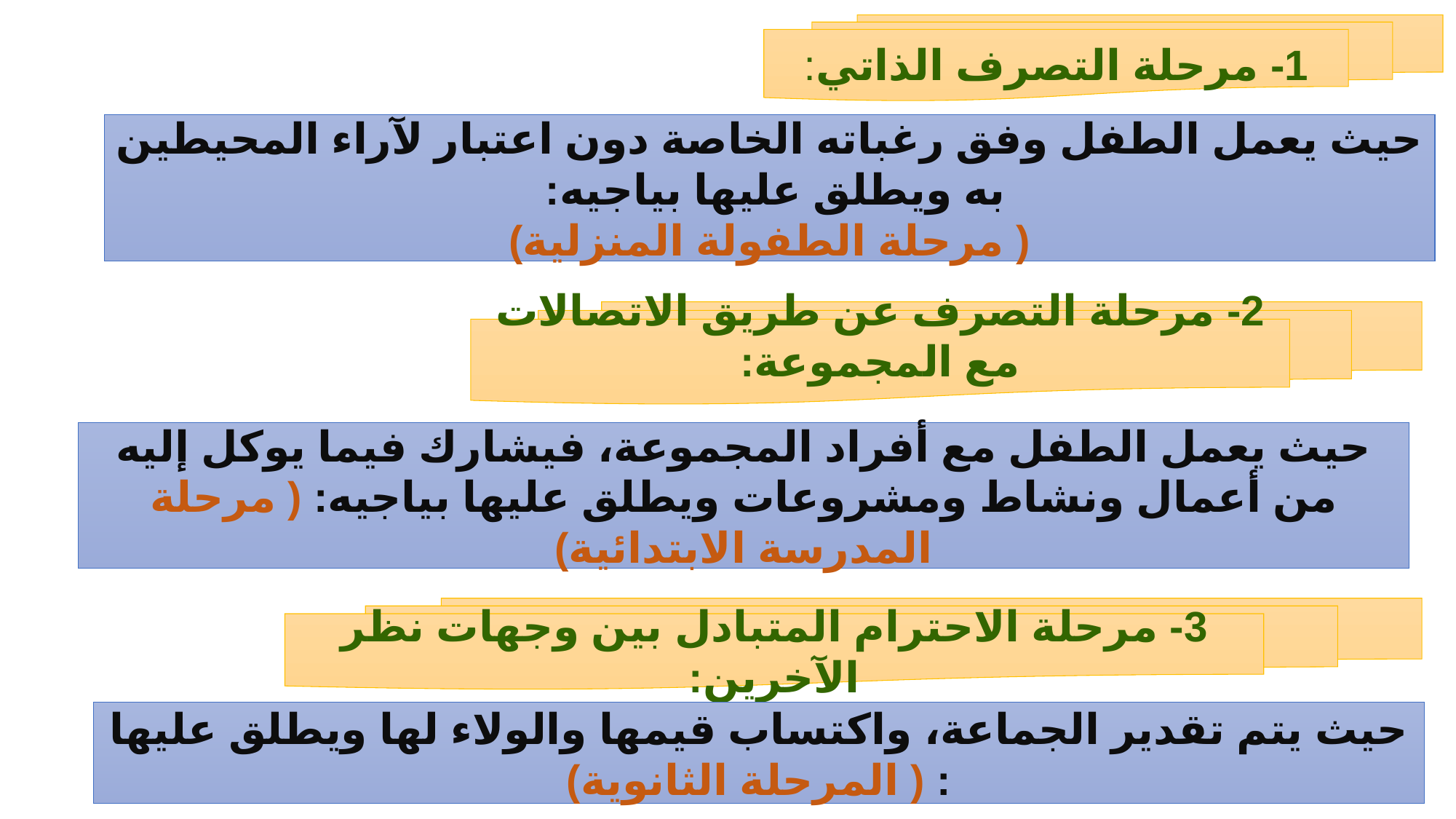

1- مرحلة التصرف الذاتي:
حيث يعمل الطفل وفق رغباته الخاصة دون اعتبار لآراء المحيطين به ويطلق عليها بياجيه:
( مرحلة الطفولة المنزلية)
2- مرحلة التصرف عن طريق الاتصالات مع المجموعة:

حيث يعمل الطفل مع أفراد المجموعة، فيشارك فيما يوكل إليه من أعمال ونشاط ومشروعات ويطلق عليها بياجيه: ( مرحلة المدرسة الابتدائية)

3- مرحلة الاحترام المتبادل بين وجهات نظر الآخرين:

حيث يتم تقدير الجماعة، واكتساب قيمها والولاء لها ويطلق عليها : ( المرحلة الثانوية)